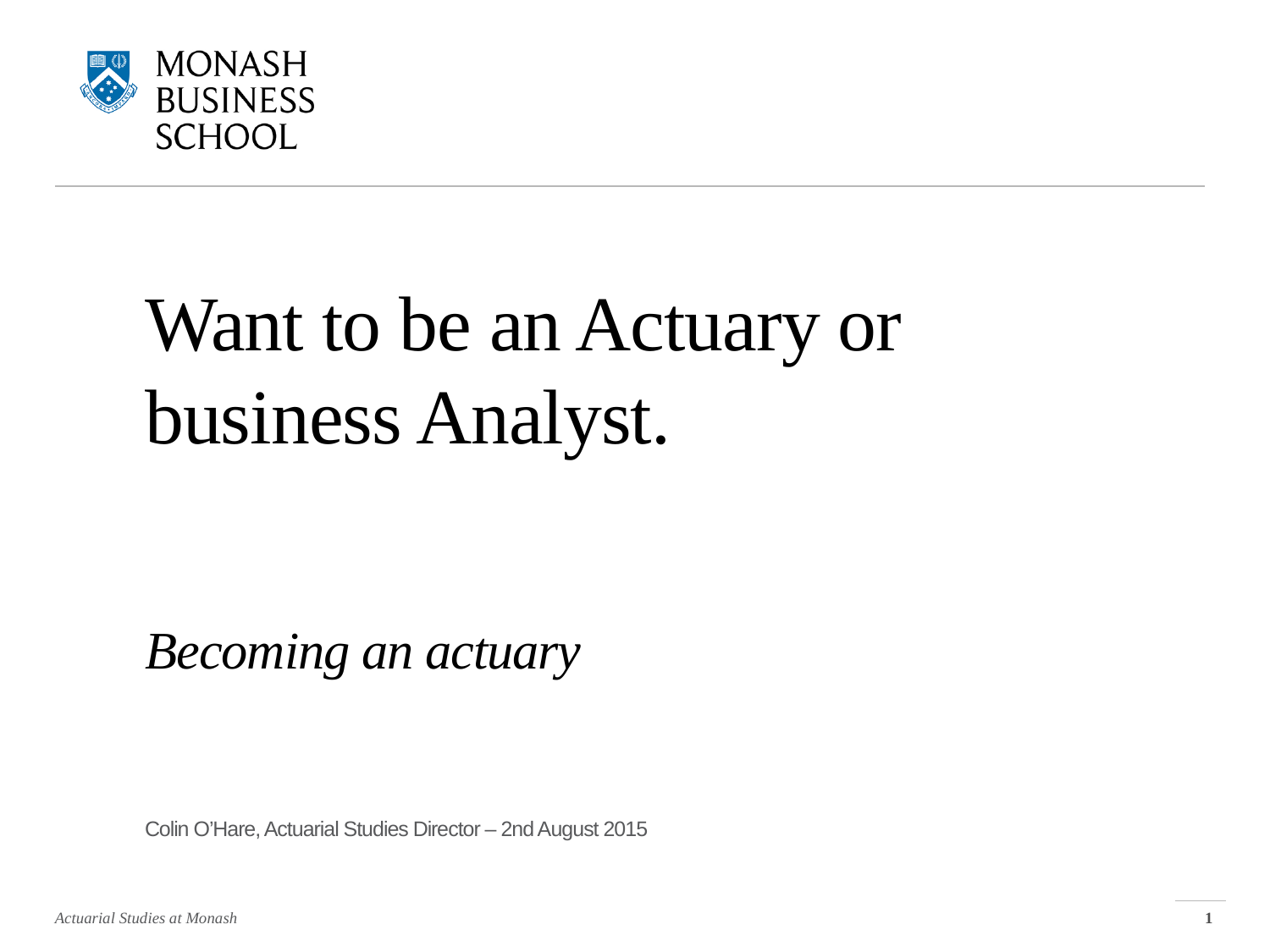

# Want to be an Actuary or business Analyst.
Becoming an actuary
Colin O’Hare, Actuarial Studies Director – 2nd August 2015
Actuarial Studies at Monash
1